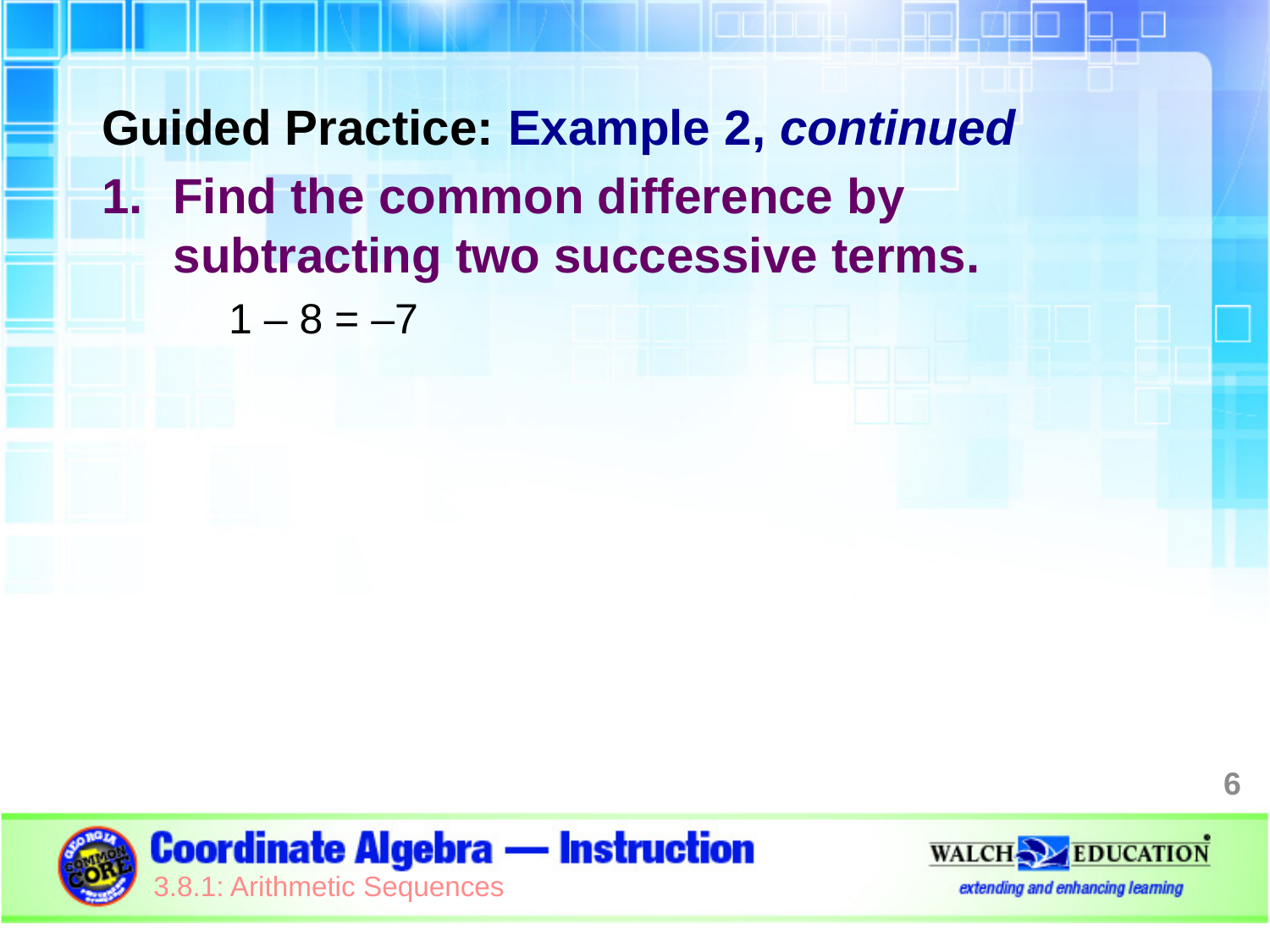

Guided Practice: Example 2, continued
Find the common difference by subtracting two successive terms.
1 – 8 = –7

6
3.8.1: Arithmetic Sequences